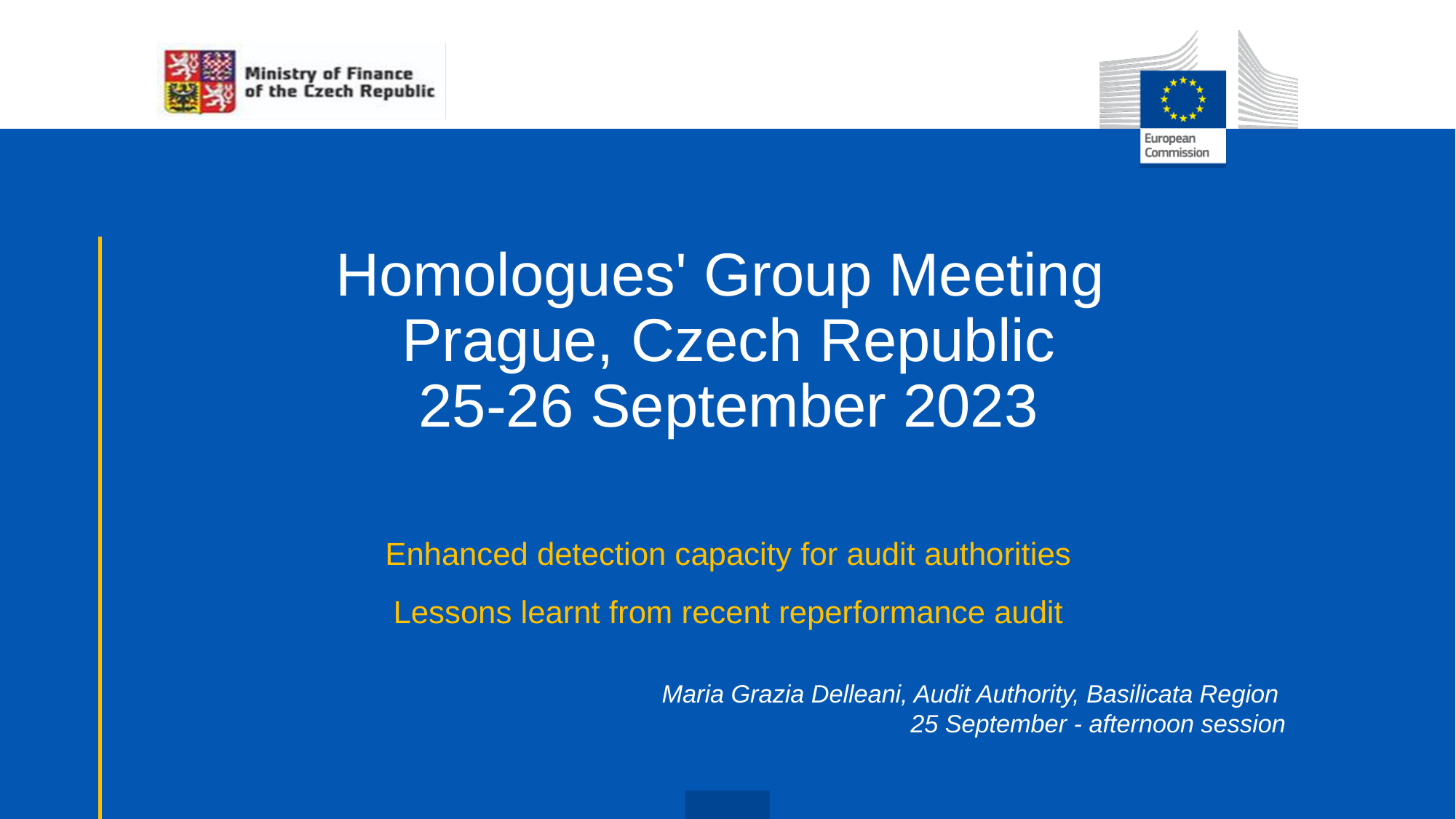

# Homologues' Group Meeting Prague, Czech Republic 25-26 September 2023
Enhanced detection capacity for audit authorities
Lessons learnt from recent reperformance audit
Maria Grazia Delleani, Audit Authority, Basilicata Region  25 September - afternoon session